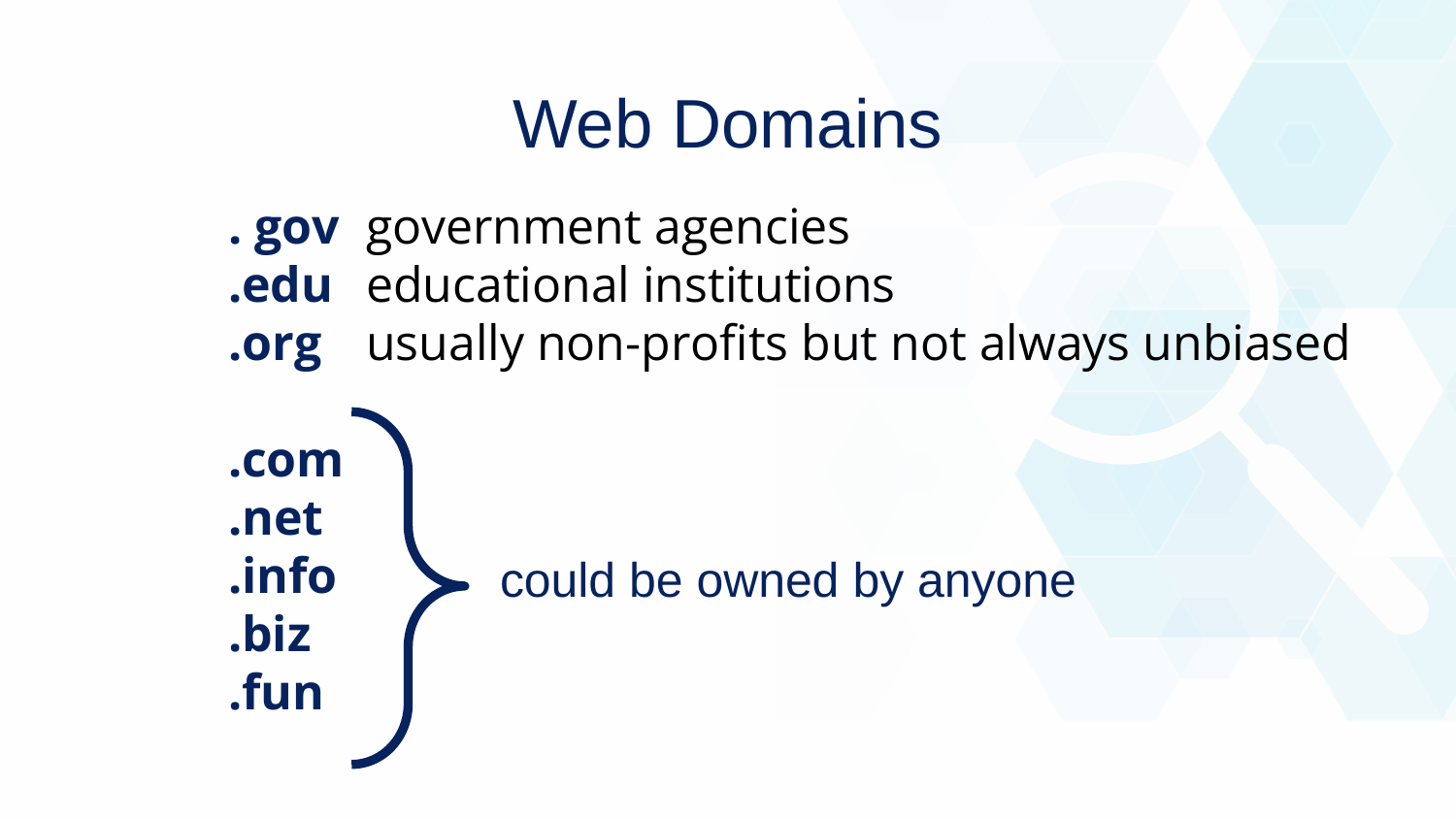

Web Domains
. gov
.edu
.org

.com
.net
.info
.biz
.fun

government agencies
educational institutions
usually non-profits but not always unbiased

could be owned by anyone